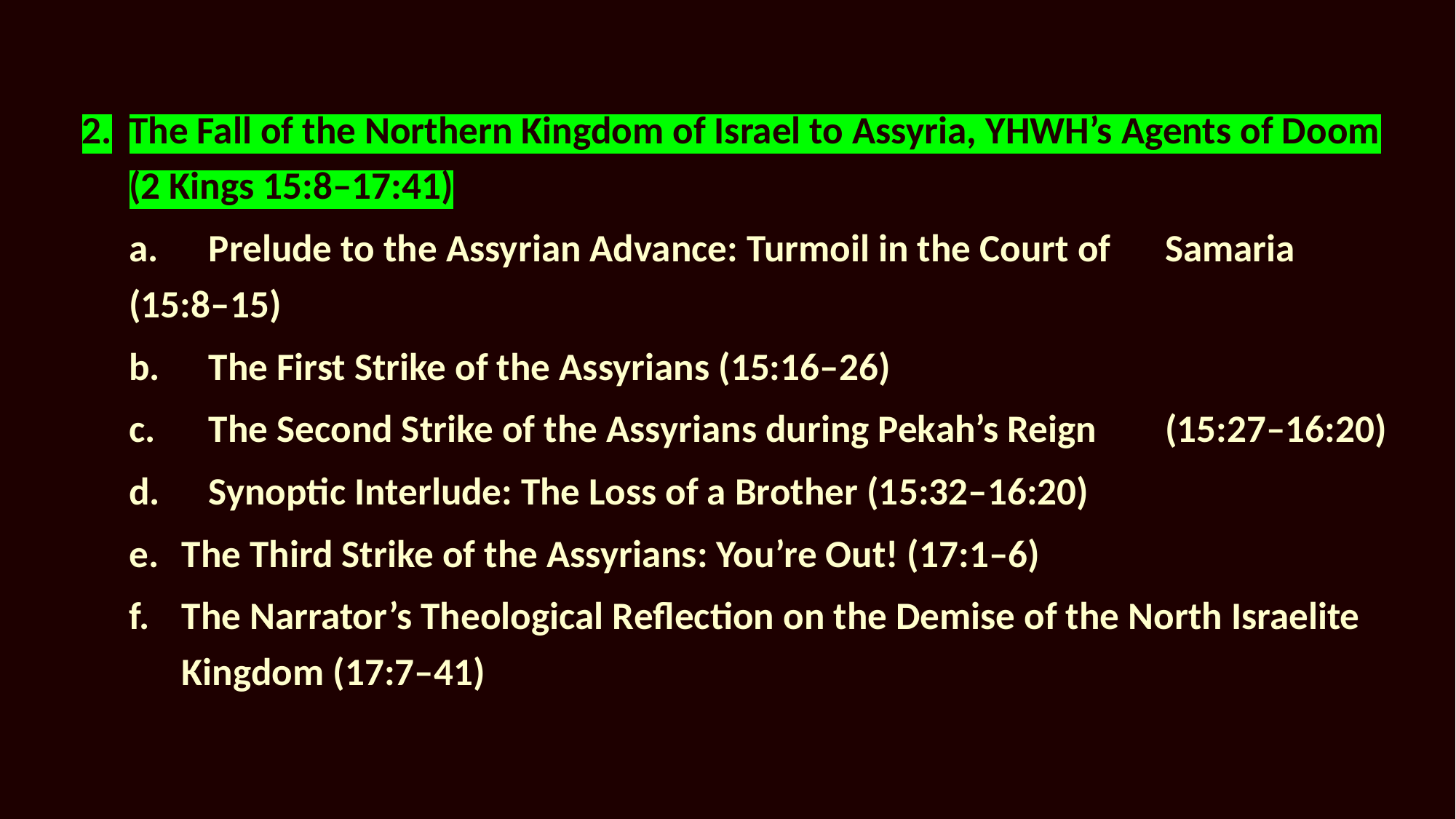

2.	The Fall of the Northern Kingdom of Israel to Assyria, YHWH’s Agents of Doom (2 Kings 15:8–17:41)
a.	Prelude to the Assyrian Advance: Turmoil in the Court of 			Samaria (15:8–15)
b.	The First Strike of the Assyrians (15:16–26)
c.	The Second Strike of the Assyrians during Pekah’s Reign 			(15:27–16:20)
d.	Synoptic Interlude: The Loss of a Brother (15:32–16:20)
The Third Strike of the Assyrians: You’re Out! (17:1–6)
The Narrator’s Theological Reflection on the Demise of the North Israelite Kingdom (17:7–41)